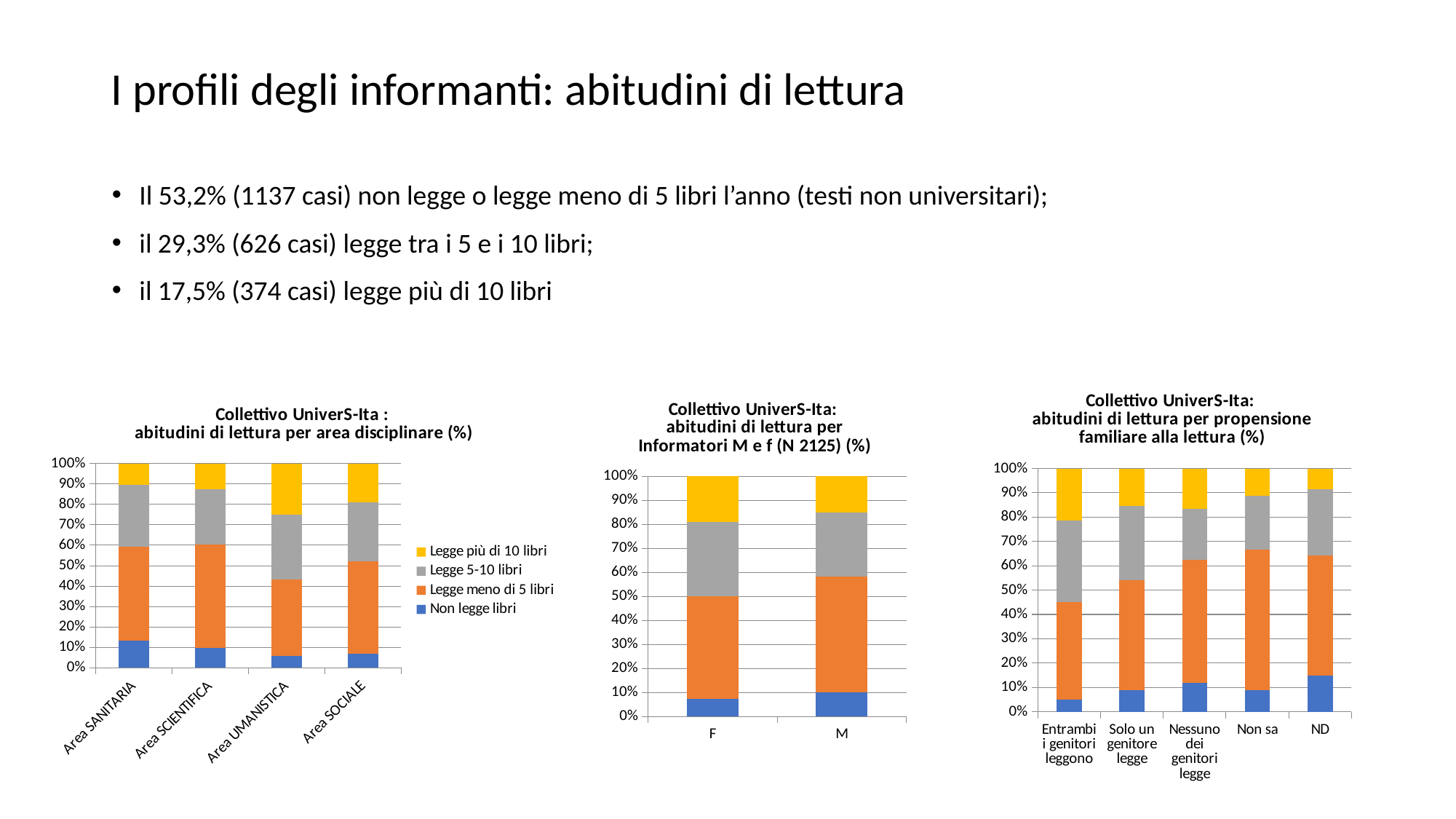

# I profili degli informanti: abitudini di lettura
Il 53,2% (1137 casi) non legge o legge meno di 5 libri l’anno (testi non universitari);
il 29,3% (626 casi) legge tra i 5 e i 10 libri;
il 17,5% (374 casi) legge più di 10 libri

### Chart: Collettivo UniverS-Ita:
abitudini di lettura per propensione familiare alla lettura (%)

| Category | Non legge libri | Legge meno di 5 libri | Legge 5-10 libri | Legge più di 10 libri |
|---|---|---|---|---|
| Entrambi i genitori leggono | 40.0 | 324.0 | 272.0 | 172.0 |
| Solo un genitore legge | 64.0 | 330.0 | 220.0 | 113.0 |
| Nessuno dei genitori legge | 55.0 | 233.0 | 98.0 | 76.0 |
| Non sa | 4.0 | 26.0 | 10.0 | 5.0 |
| ND | 14.0 | 47.0 | 26.0 | 8.0 |

### Chart: Collettivo UniverS-Ita:
abitudini di lettura per Informatori M e f (N 2125) (%)

| Category | Non legge libri | Legge meno di 5 libri | Legge 5-10 libri | Legge più di 10 libri |
|---|---|---|---|---|
| F | 98.0 | 576.0 | 417.0 | 255.0 |
| M | 78.0 | 376.0 | 207.0 | 118.0 |

### Chart: Collettivo UniverS-Ita :
abitudini di lettura per area disciplinare (%)

| Category | Non legge libri | Legge meno di 5 libri | Legge 5-10 libri | Legge più di 10 libri |
|---|---|---|---|---|
| Area SANITARIA | 33.0 | 114.0 | 75.0 | 26.0 |
| Area SCIENTIFICA | 69.0 | 366.0 | 196.0 | 91.0 |
| Area UMANISTICA | 35.0 | 218.0 | 186.0 | 147.0 |
| Area SOCIALE | 40.0 | 262.0 | 169.0 | 110.0 |